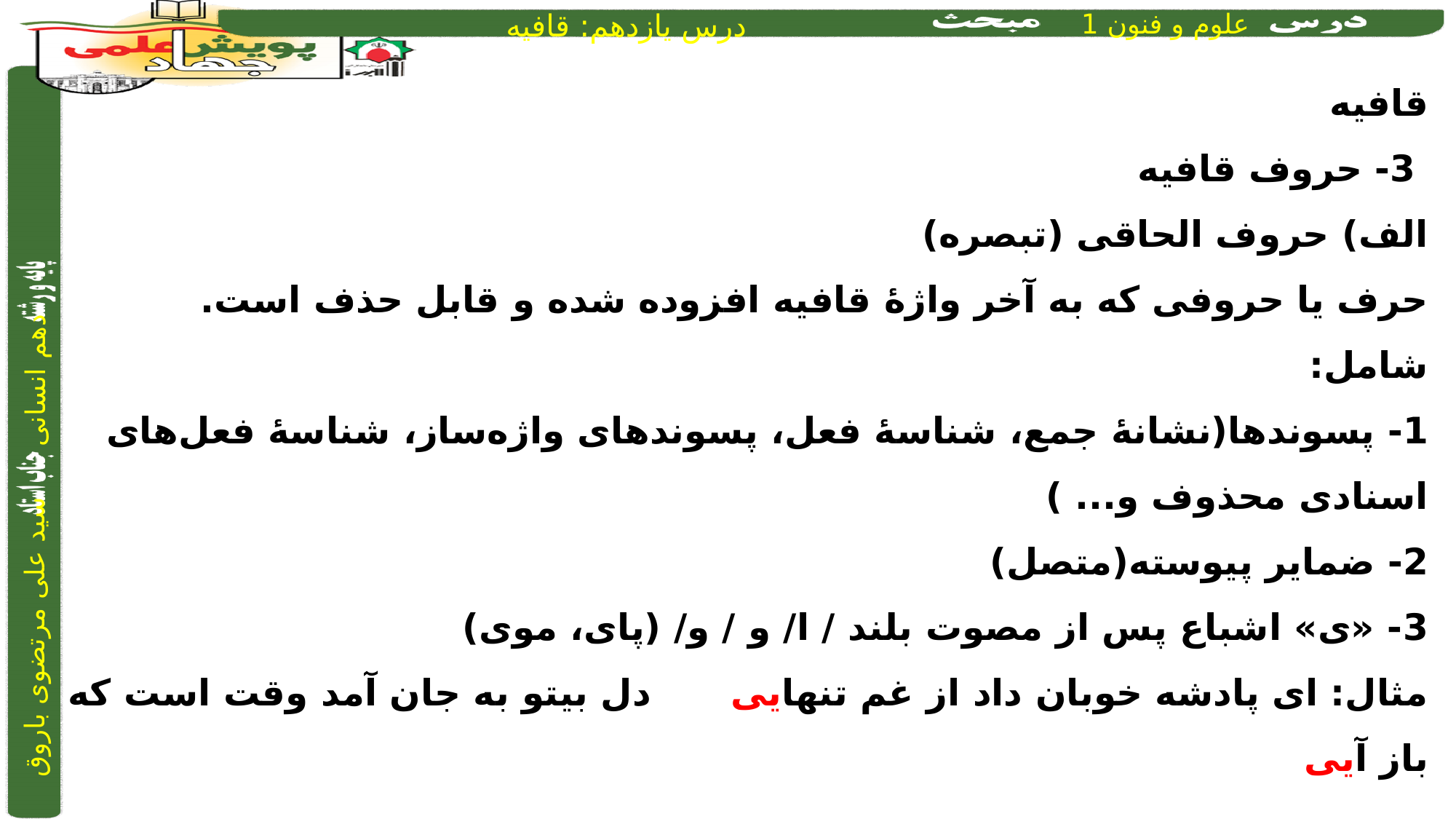

قافیه
 3- حروف قافیه
الف) حروف الحاقی (تبصره)
حرف یا حروفی که به آخر واژۀ قافیه افزوده شده و قابل حذف است.
شامل:
1- پسوندها(نشانۀ جمع، شناسۀ فعل، پسوندهای واژه‌ساز، شناسۀ فعل‌های اسنادی محذوف و... )
2- ضمایر پیوسته(متصل)
3- «ی» اشباع پس از مصوت بلند / ا/ و / و/ (پای، موی)
مثال: ای پادشه خوبان داد از غم تنهایی		 دل بیتو به جان آمد وقت است که باز آیی